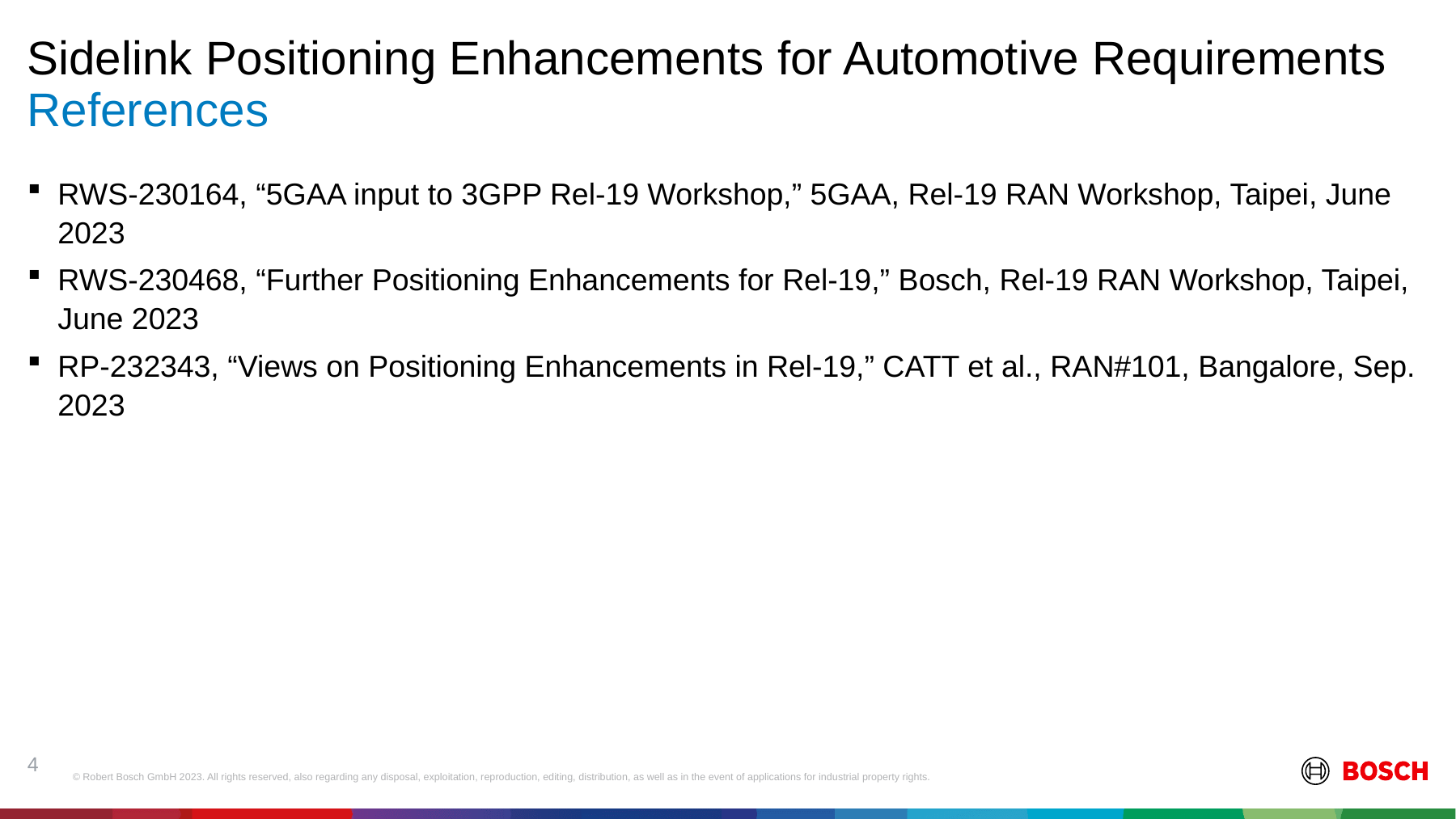

Sidelink Positioning Enhancements for Automotive Requirements
# References
RWS-230164, “5GAA input to 3GPP Rel-19 Workshop,” 5GAA, Rel-19 RAN Workshop, Taipei, June 2023
RWS-230468, “Further Positioning Enhancements for Rel-19,” Bosch, Rel-19 RAN Workshop, Taipei, June 2023
RP-232343, “Views on Positioning Enhancements in Rel-19,” CATT et al., RAN#101, Bangalore, Sep. 2023
4